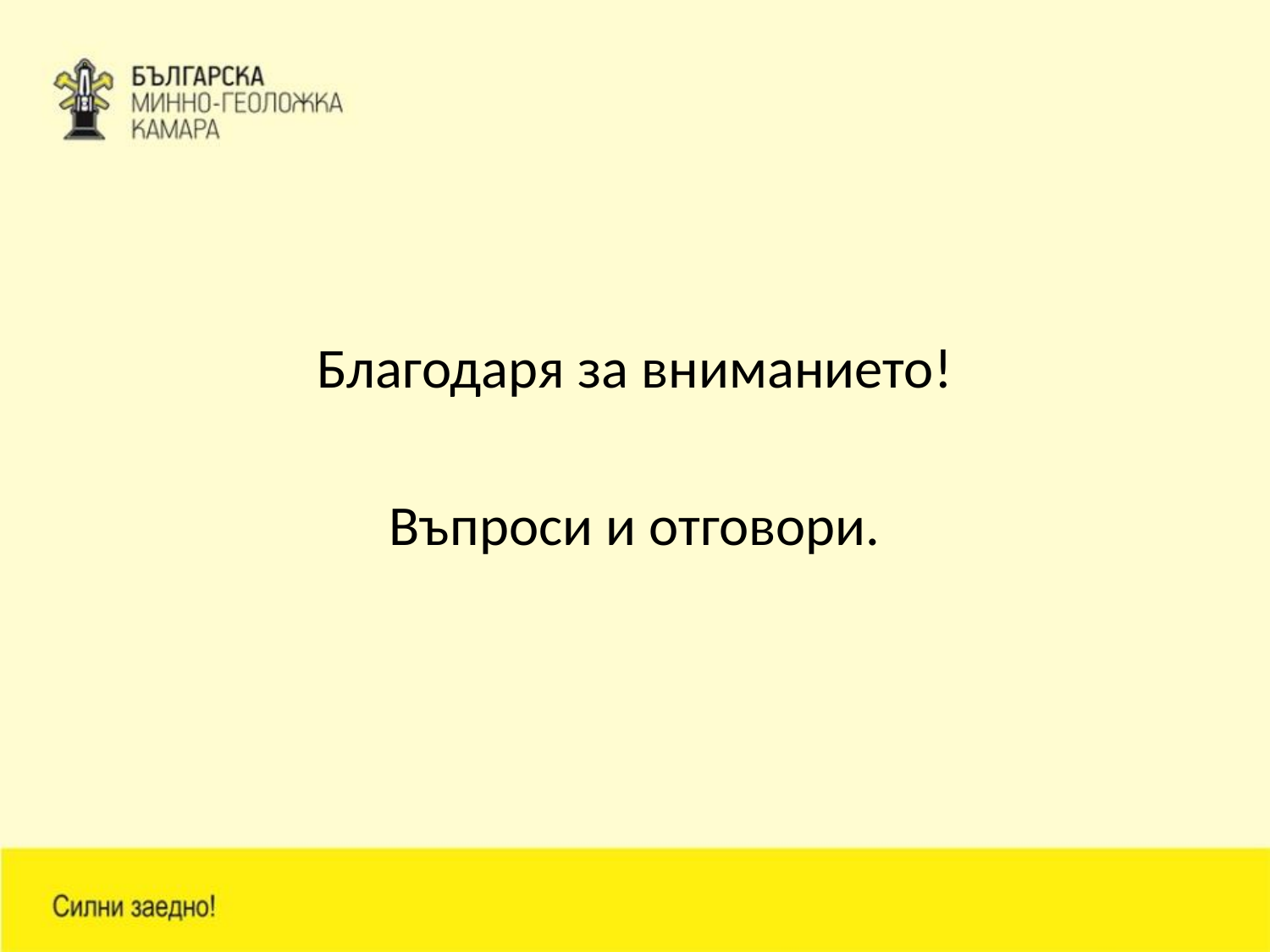

#

Благодаря за вниманието!

Въпроси и отговори.